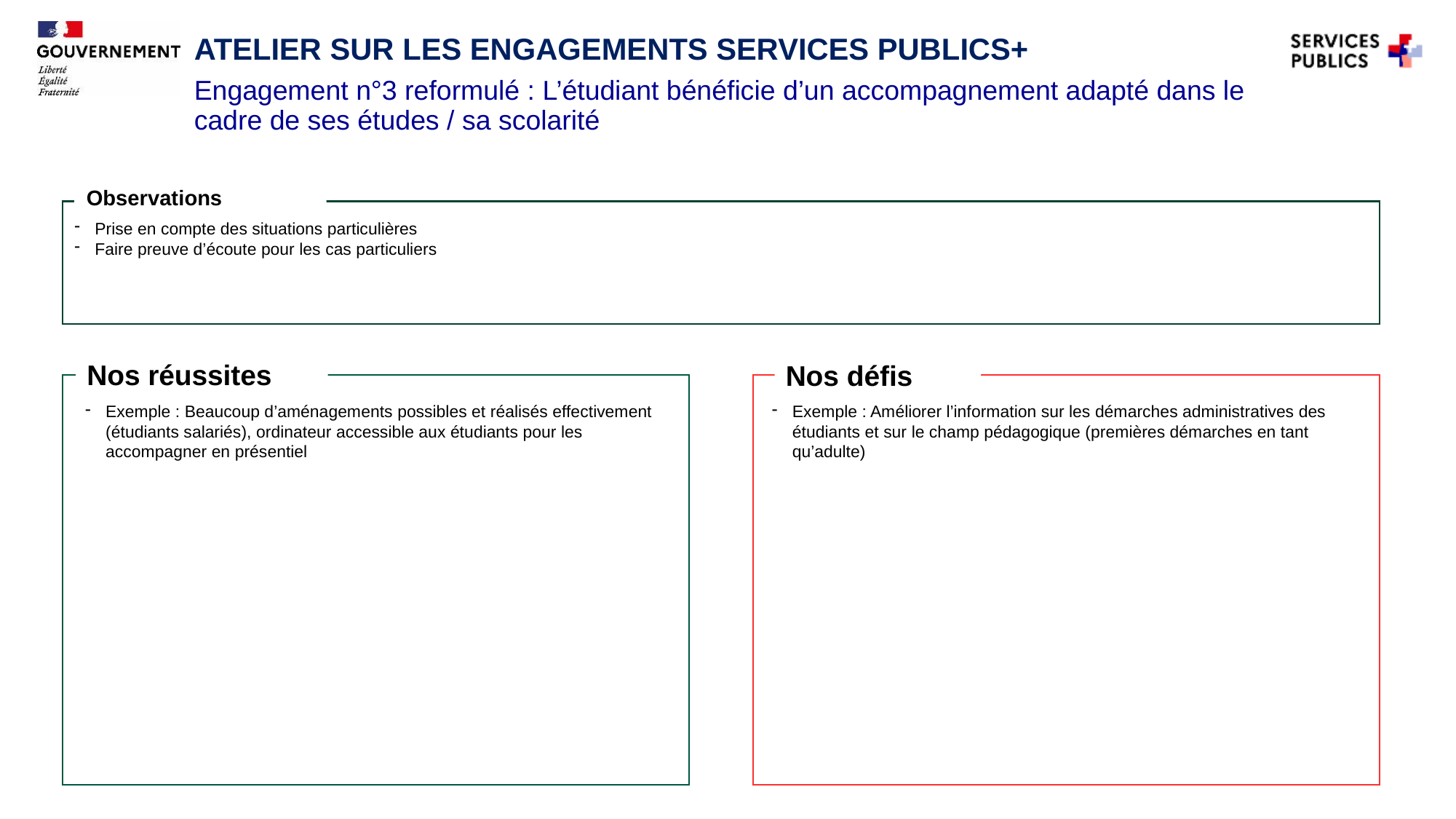

Atelier sur les engagements Services publics+
# Engagement n°3 reformulé : L’étudiant bénéficie d’un accompagnement adapté dans le cadre de ses études / sa scolarité
  Observations

Prise en compte des situations particulières
Faire preuve d’écoute pour les cas particuliers
Nos réussites
Nos défis

Exemple : Beaucoup d’aménagements possibles et réalisés effectivement  (étudiants salariés), ordinateur accessible aux étudiants pour les accompagner en présentiel
Exemple : Améliorer l’information sur les démarches administratives des étudiants et sur le champ pédagogique (premières démarches en tant qu’adulte)